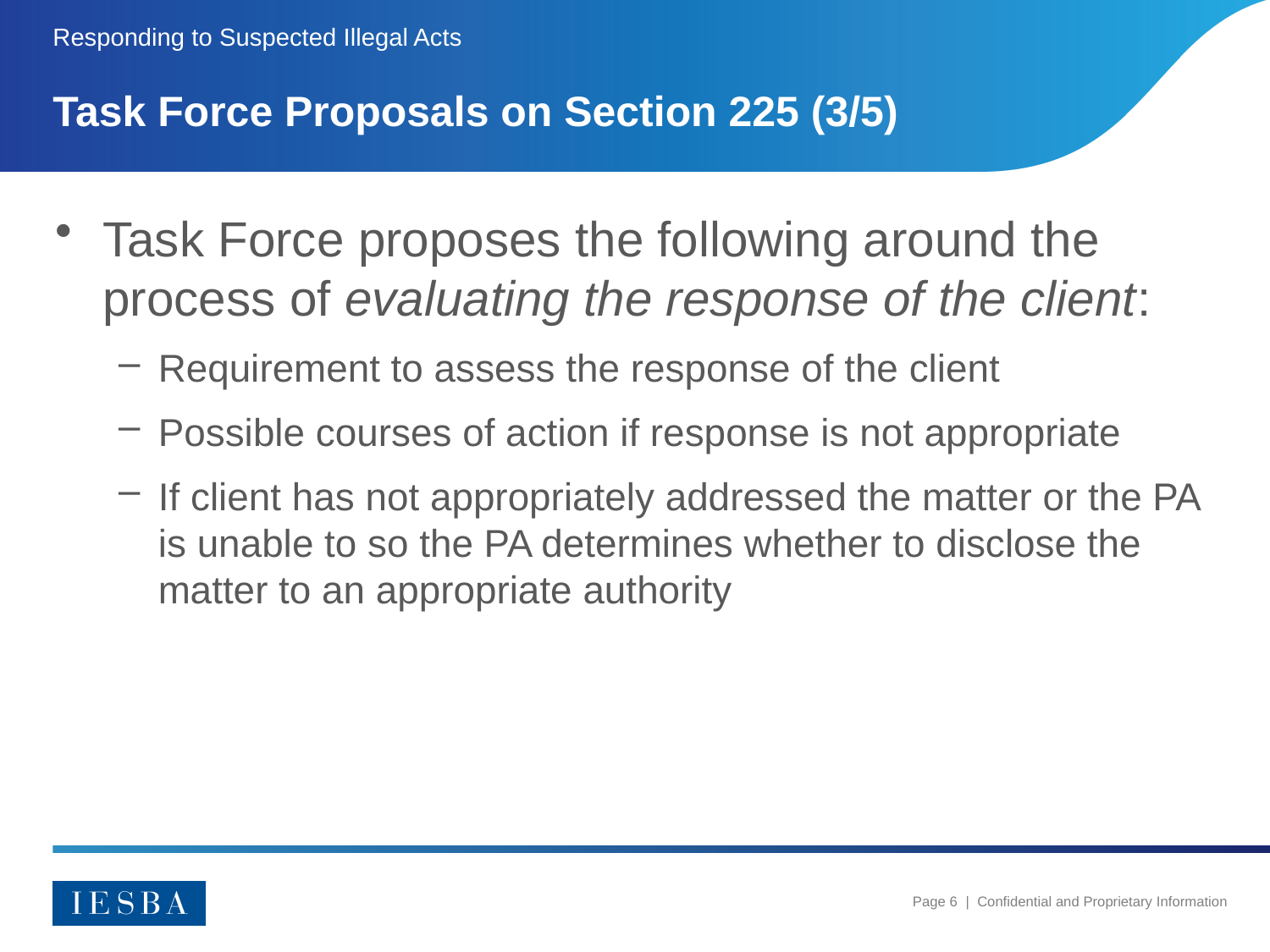

Responding to Suspected Illegal Acts

# Task Force Proposals on Section 225 (3/5)
Task Force proposes the following around the process of evaluating the response of the client:
Requirement to assess the response of the client
Possible courses of action if response is not appropriate
If client has not appropriately addressed the matter or the PA is unable to so the PA determines whether to disclose the matter to an appropriate authority